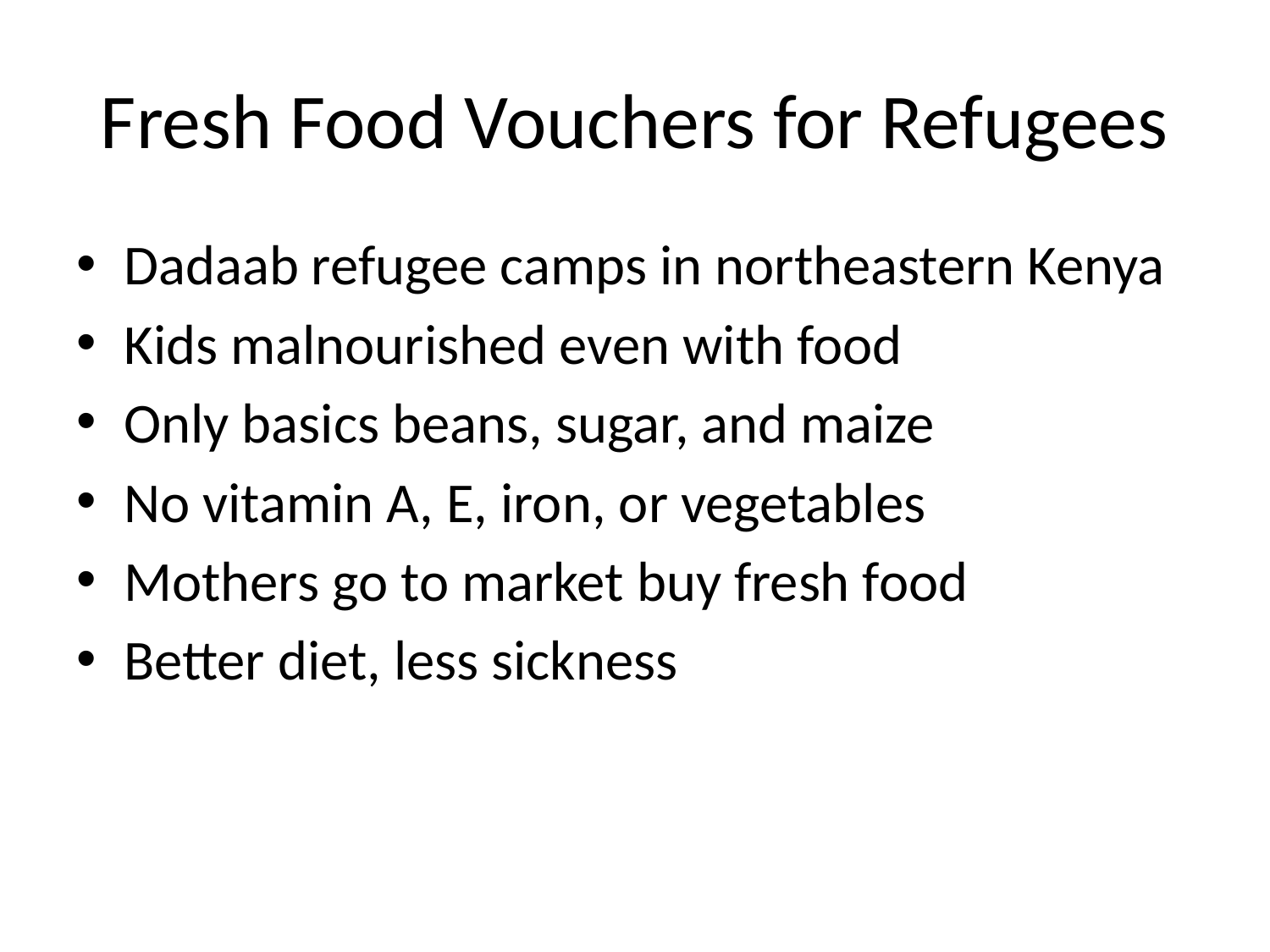

# Fresh Food Vouchers for Refugees
Dadaab refugee camps in northeastern Kenya
Kids malnourished even with food
Only basics beans, sugar, and maize
No vitamin A, E, iron, or vegetables
Mothers go to market buy fresh food
Better diet, less sickness